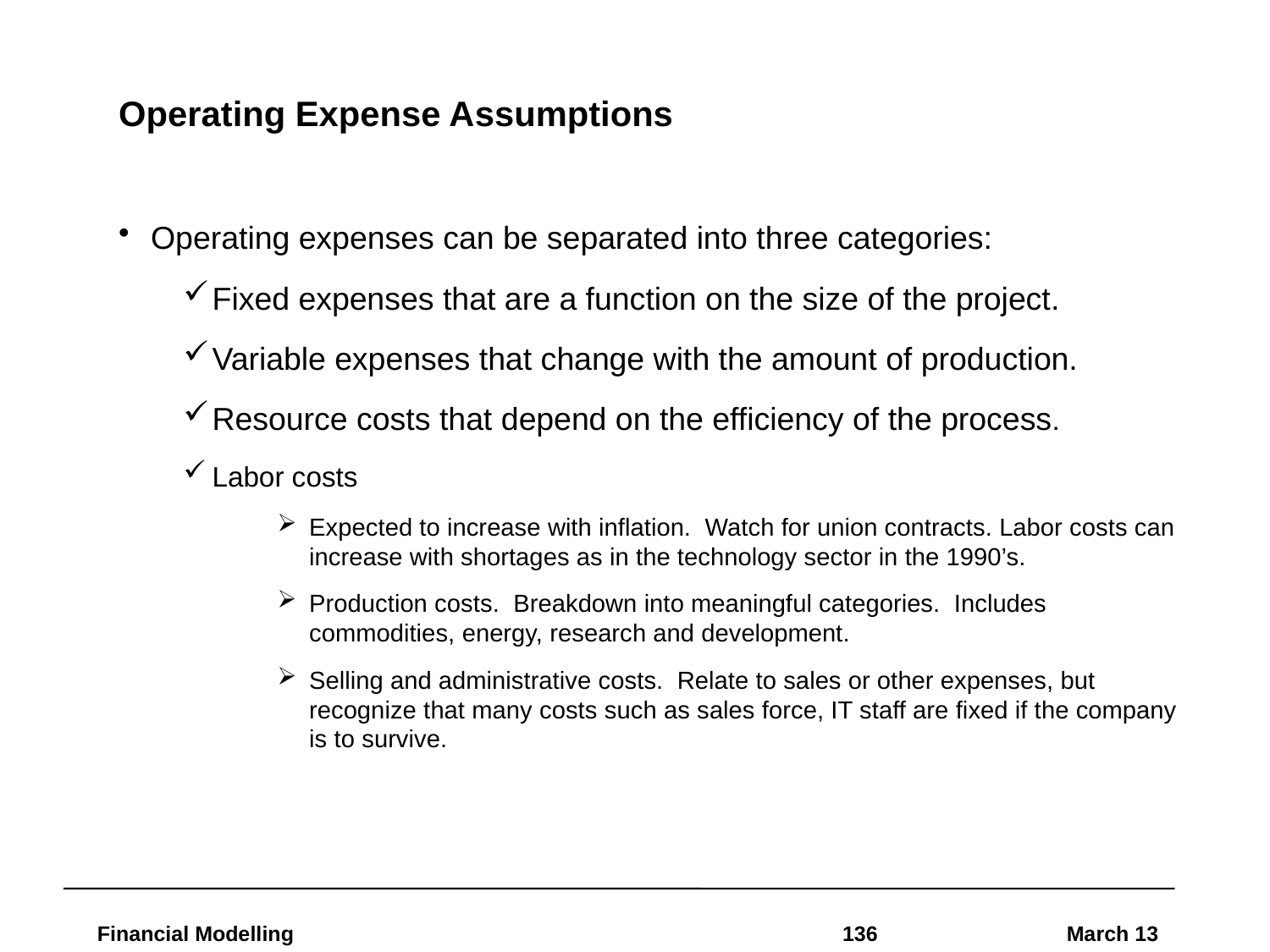

# Operating Expense Assumptions
Operating expenses can be separated into three categories:
Fixed expenses that are a function on the size of the project.
Variable expenses that change with the amount of production.
Resource costs that depend on the efficiency of the process.
Labor costs
Expected to increase with inflation.  Watch for union contracts. Labor costs can increase with shortages as in the technology sector in the 1990’s.
Production costs.  Breakdown into meaningful categories.  Includes commodities, energy, research and development.
Selling and administrative costs.  Relate to sales or other expenses, but recognize that many costs such as sales force, IT staff are fixed if the company is to survive.